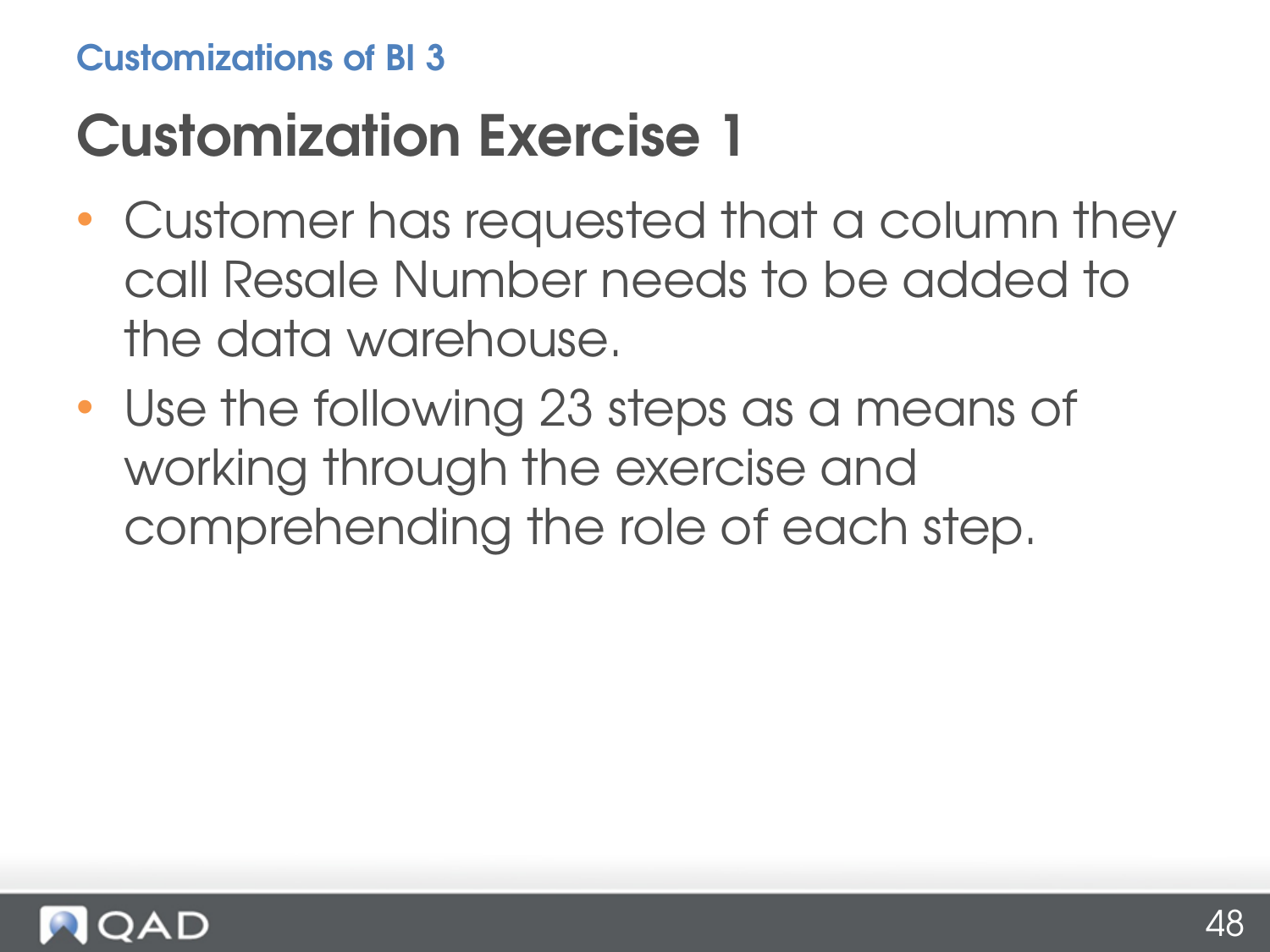

Customizations of BI 3
# Customization Exercise 1
Customer has requested that a column they call Resale Number needs to be added to the data warehouse.
Use the following 23 steps as a means of working through the exercise and comprehending the role of each step.

48